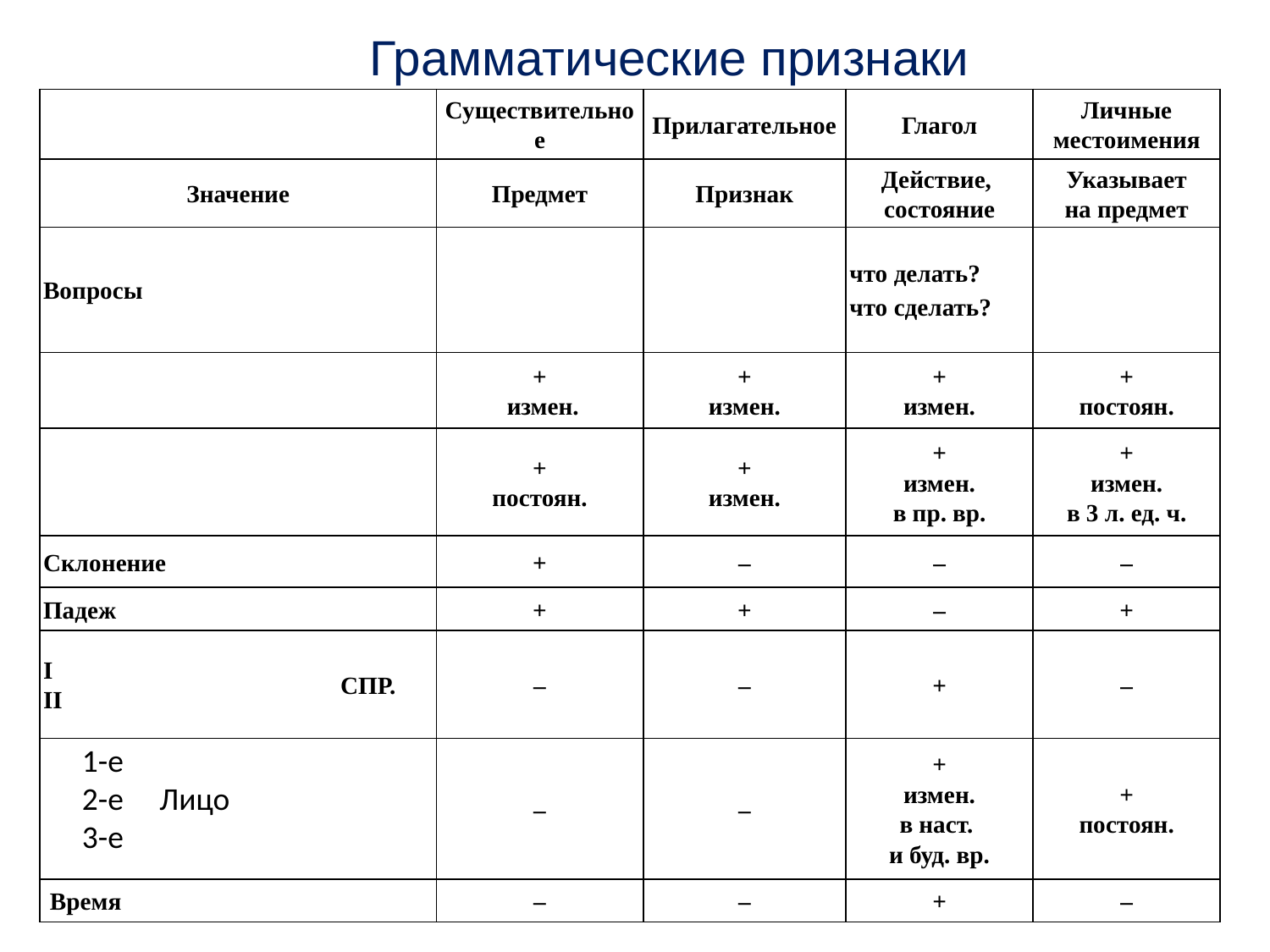

Грамматические признаки
|  |  | Существительное | Прилагательное | Глагол | Личные местоимения |
| --- | --- | --- | --- | --- | --- |
| Значение |  | Предмет | Признак | Действие, состояние | Указывает на предмет |
| Вопросы |  |  |  | что делать? что сделать? |  |
|  |  | + измен. | + измен. | + измен. | + постоян. |
|  |  | + постоян. | + измен. | + измен. в пр. вр. | + измен. в 3 л. ед. ч. |
| Склонение |  | + | – | – | – |
| Падеж |  | + | + | – | + |
| I II | СПР. | – | – | + | – |
|  |  | – | – | + измен. в наст. и буд. вр. | + постоян. |
| Время |  | – | – | + | – |
1-е
2-е     Лицо
3-е